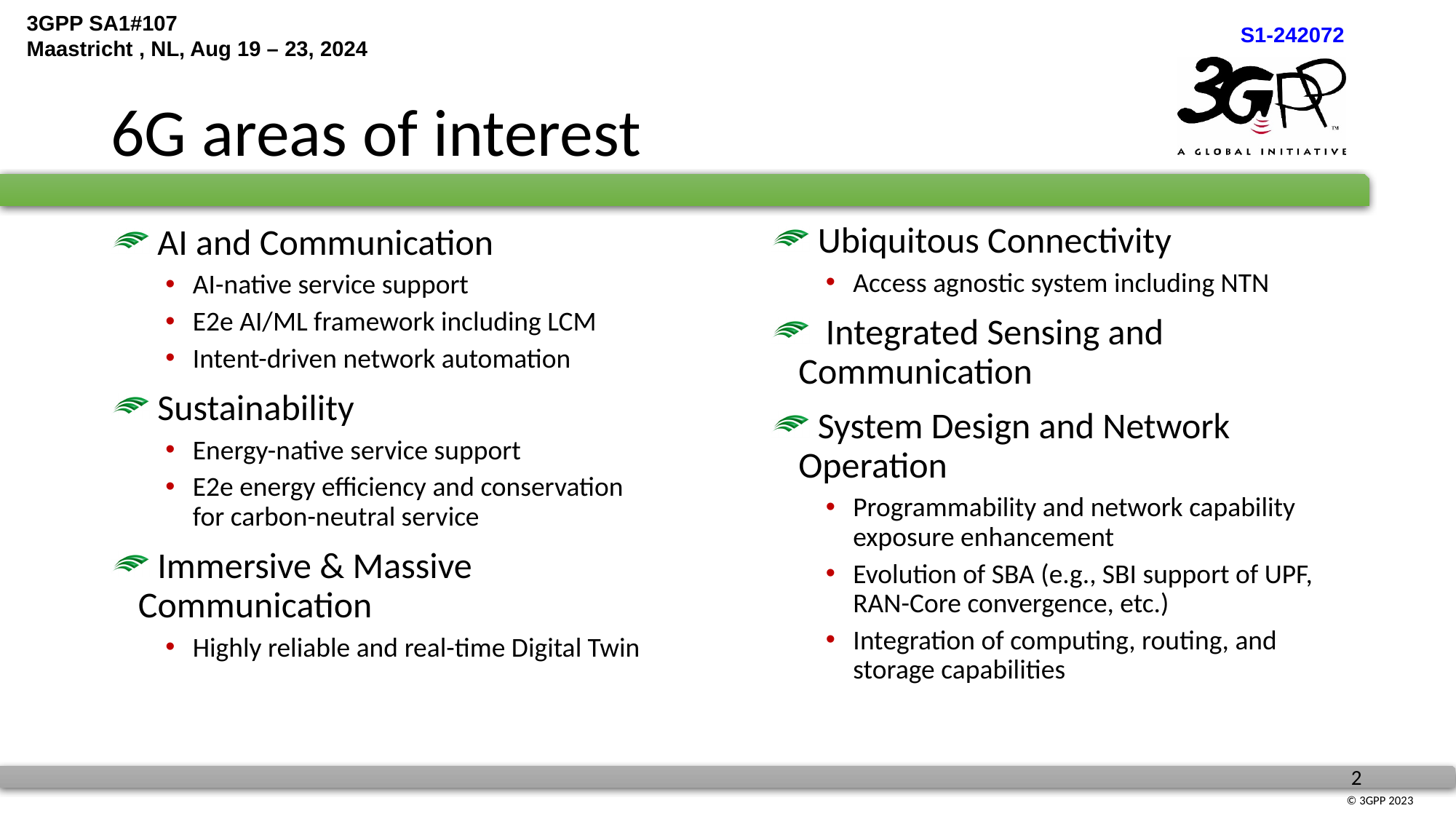

# 6G areas of interest
 Ubiquitous Connectivity
Access agnostic system including NTN
  Integrated Sensing and Communication
 System Design and Network Operation
Programmability and network capability exposure enhancement
Evolution of SBA (e.g., SBI support of UPF, RAN-Core convergence, etc.)
Integration of computing, routing, and storage capabilities

 AI and Communication
AI-native service support
E2e AI/ML framework including LCM
Intent-driven network automation
 Sustainability
Energy-native service support
E2e energy efficiency and conservation for carbon-neutral service
 Immersive & Massive Communication
Highly reliable and real-time Digital Twin